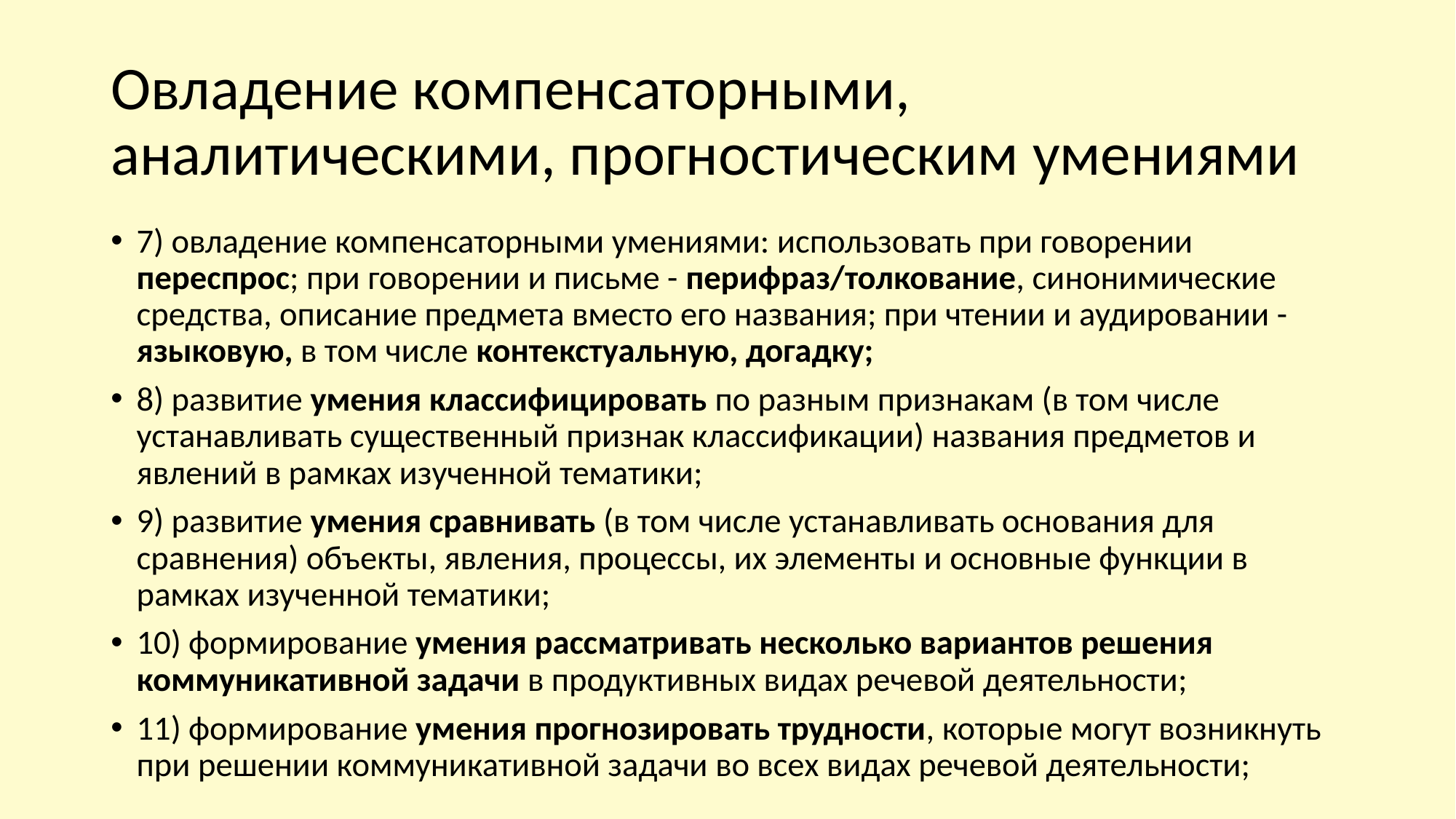

# Овладение компенсаторными, аналитическими, прогностическим умениями
7) овладение компенсаторными умениями: использовать при говорении переспрос; при говорении и письме - перифраз/толкование, синонимические средства, описание предмета вместо его названия; при чтении и аудировании - языковую, в том числе контекстуальную, догадку;
8) развитие умения классифицировать по разным признакам (в том числе устанавливать существенный признак классификации) названия предметов и явлений в рамках изученной тематики;
9) развитие умения сравнивать (в том числе устанавливать основания для сравнения) объекты, явления, процессы, их элементы и основные функции в рамках изученной тематики;
10) формирование умения рассматривать несколько вариантов решения коммуникативной задачи в продуктивных видах речевой деятельности;
11) формирование умения прогнозировать трудности, которые могут возникнуть при решении коммуникативной задачи во всех видах речевой деятельности;